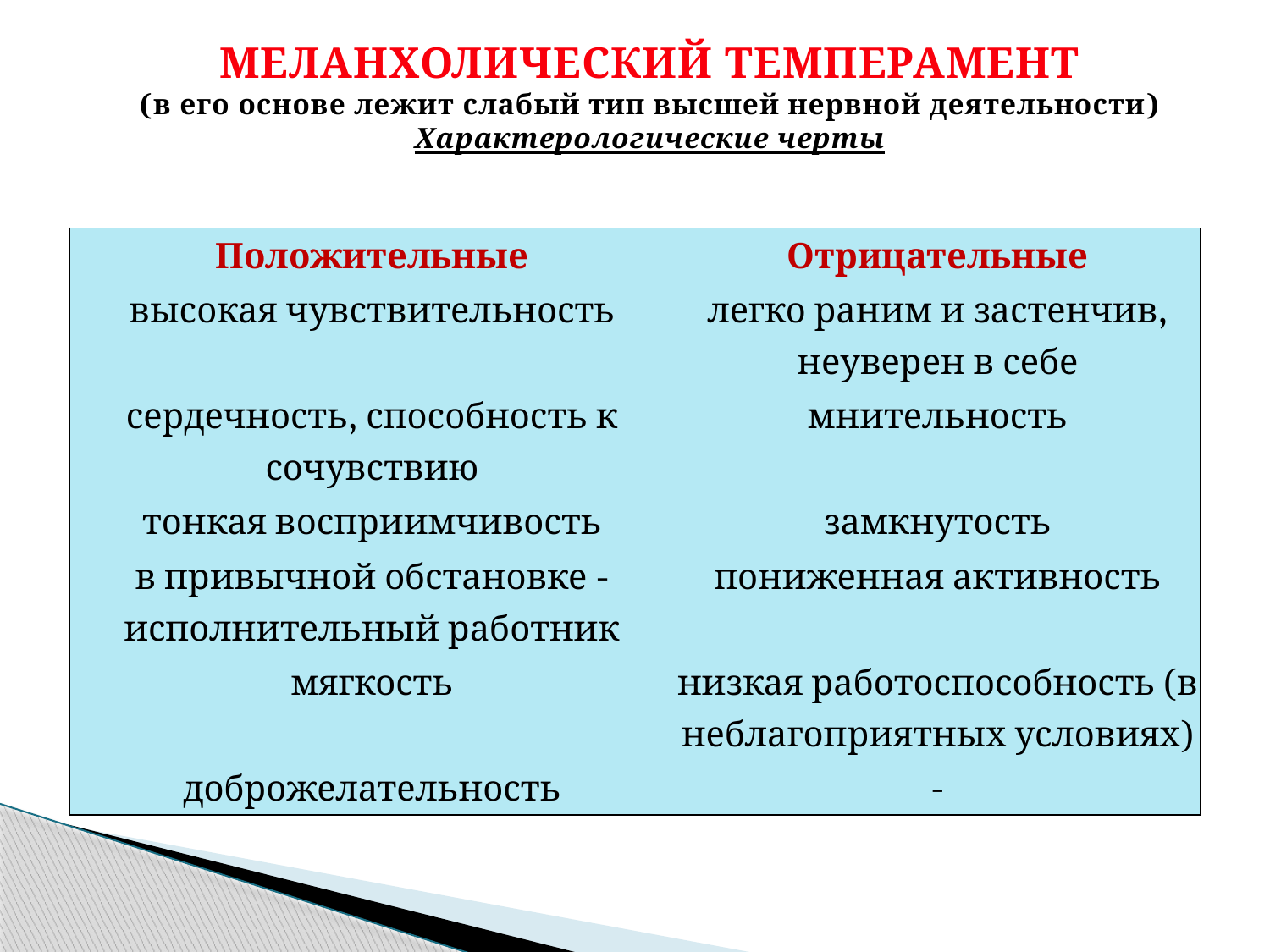

МЕЛАНХОЛИЧЕСКИЙ ТЕМПЕРАМЕНТ
(в его основе лежит слабый тип высшей нервной деятельности)
Характерологические черты

| Положительные | Отрицательные |
| --- | --- |
| высокая чувствительность | легко раним и застенчив, неуверен в себе |
| сердечность, способность к сочувствию | мнительность |
| тонкая восприимчивость | замкнутость |
| в привычной обстановке - исполнительный работник | пониженная активность |
| мягкость | низкая работоспособность (в неблагоприятных условиях) |
| доброжелательность | - |